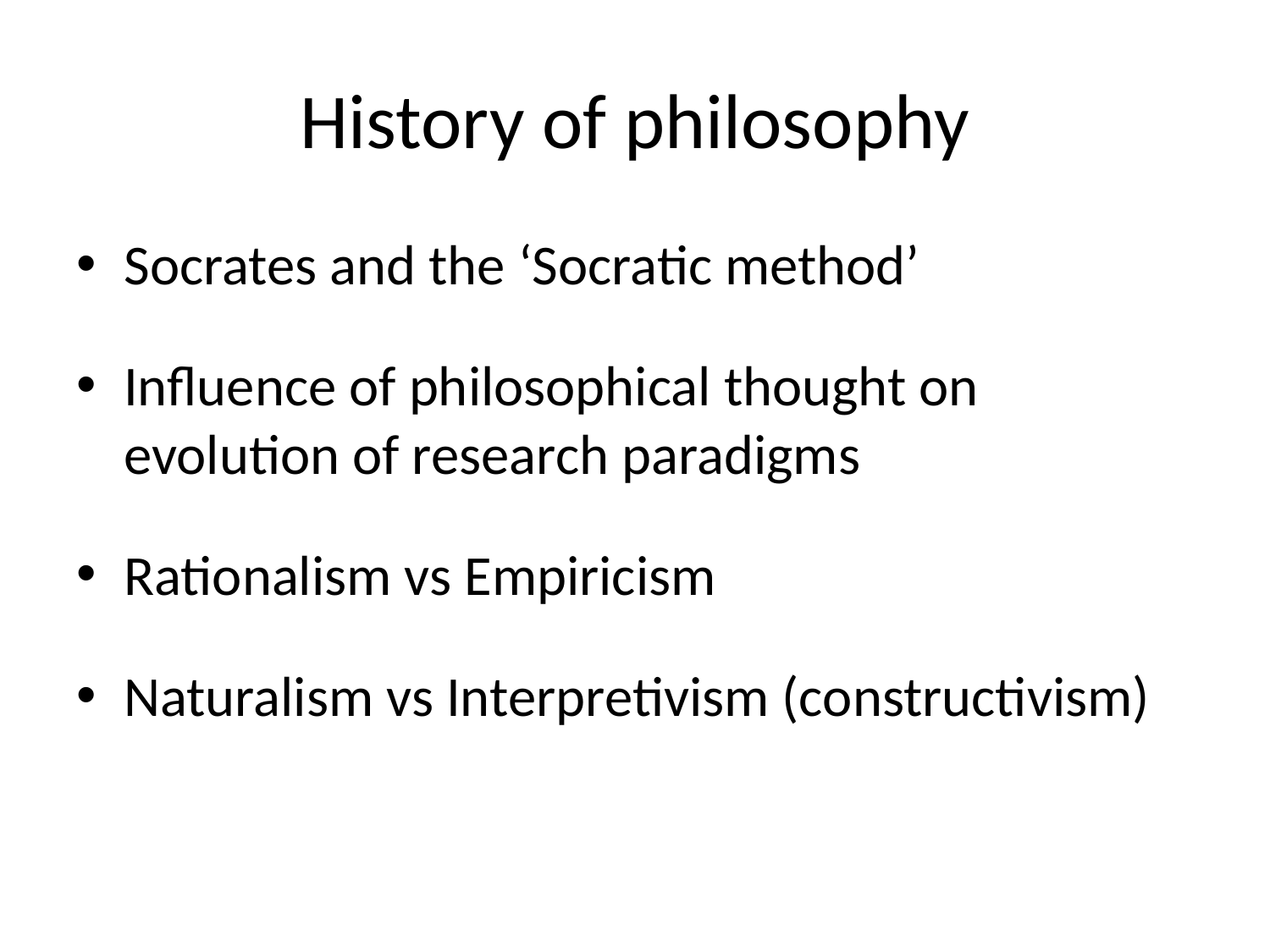

# History of philosophy
Socrates and the ‘Socratic method’
Influence of philosophical thought on evolution of research paradigms
Rationalism vs Empiricism
Naturalism vs Interpretivism (constructivism)